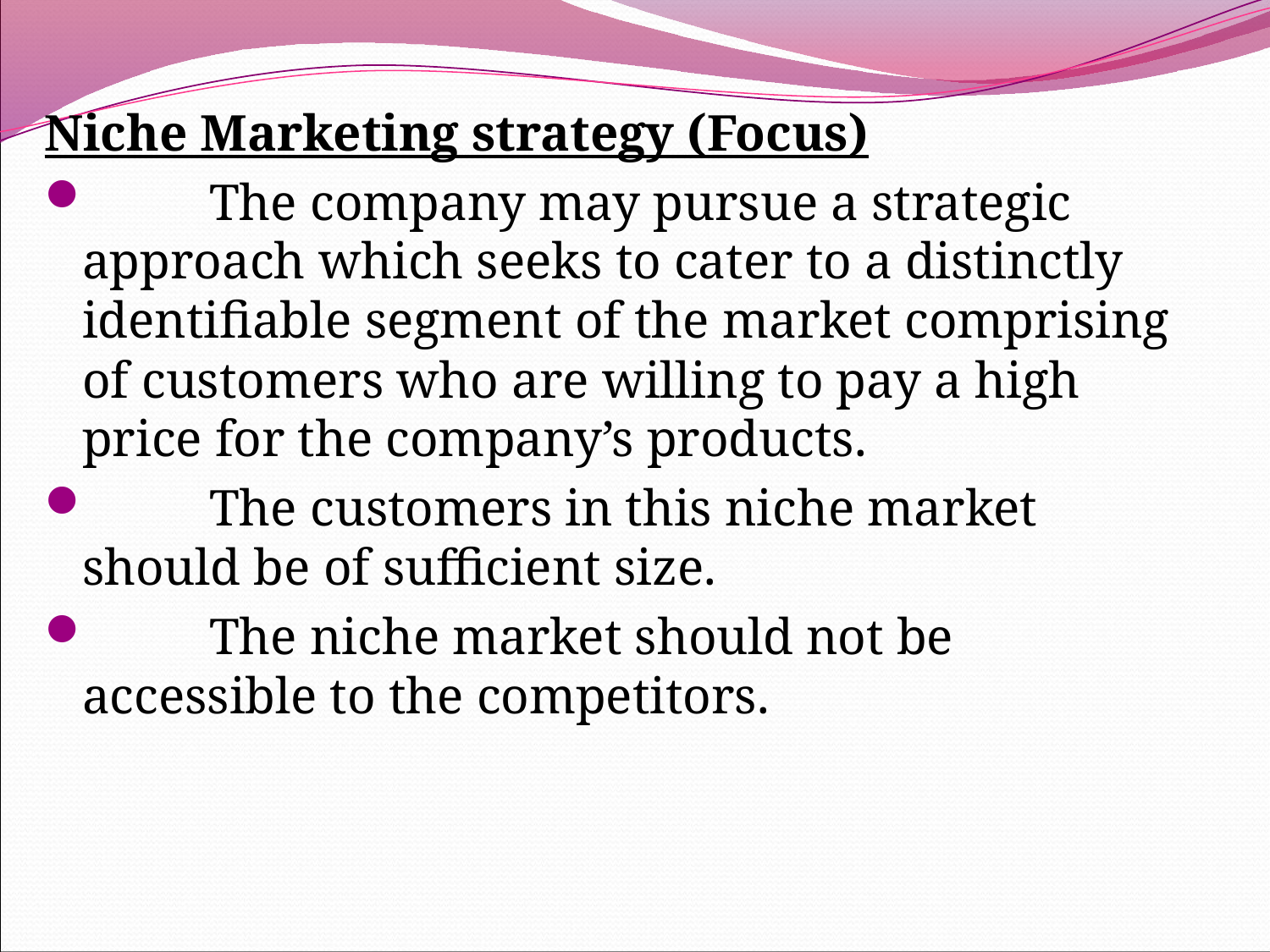

Niche Marketing strategy (Focus)
	The company may pursue a strategic approach which seeks to cater to a distinctly identifiable segment of the market comprising of customers who are willing to pay a high price for the company’s products.
 	The customers in this niche market should be of sufficient size.
 	The niche market should not be accessible to the competitors.